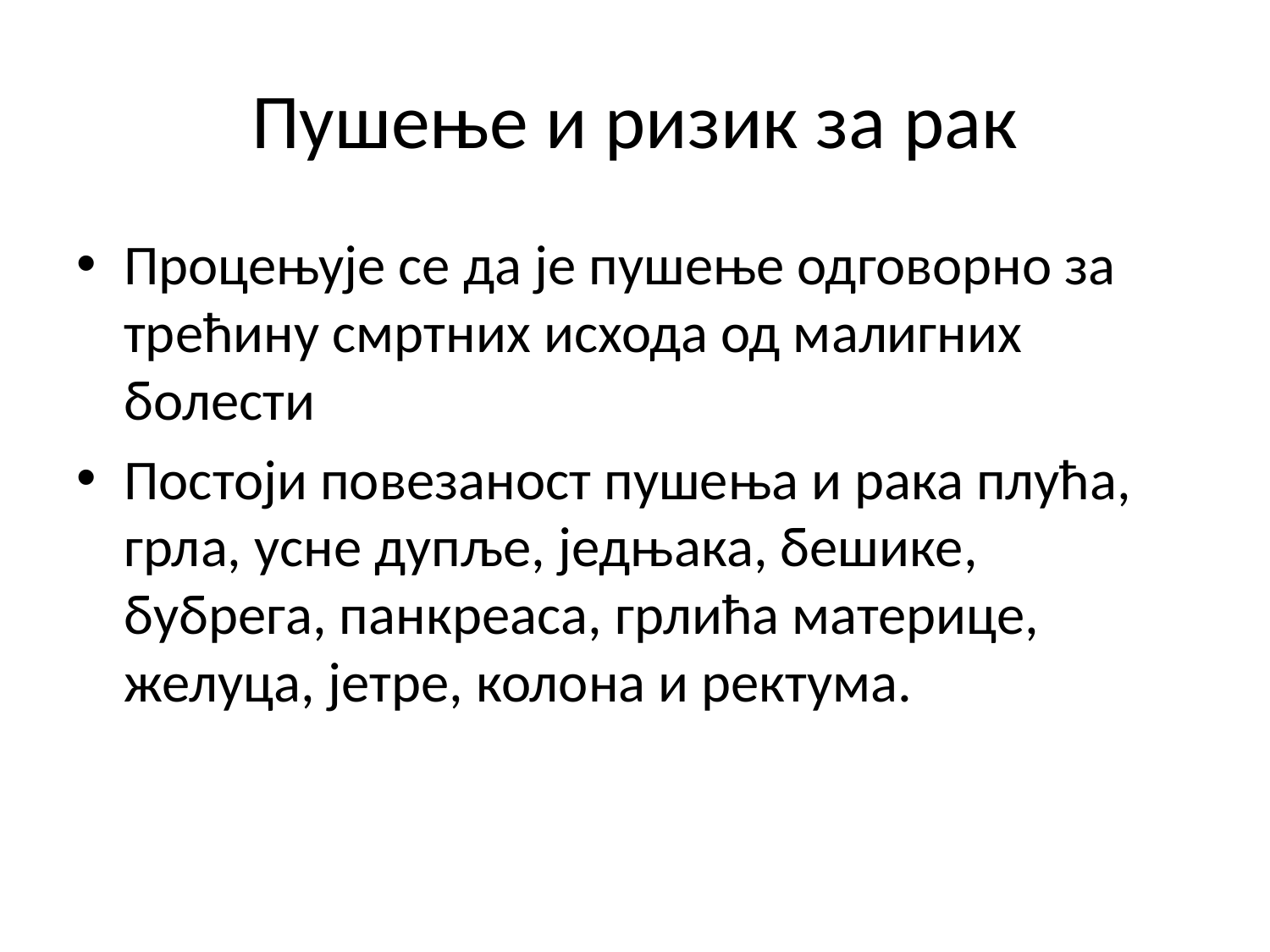

# Пушење и ризик за рак
Процењује се да је пушење одговорно за трећину смртних исхода од малигних болести
Постоји повезаност пушења и рака плућа, грла, усне дупље, једњака, бешике, бубрега, панкреаса, грлића материце, желуца, јетре, колона и ректума.